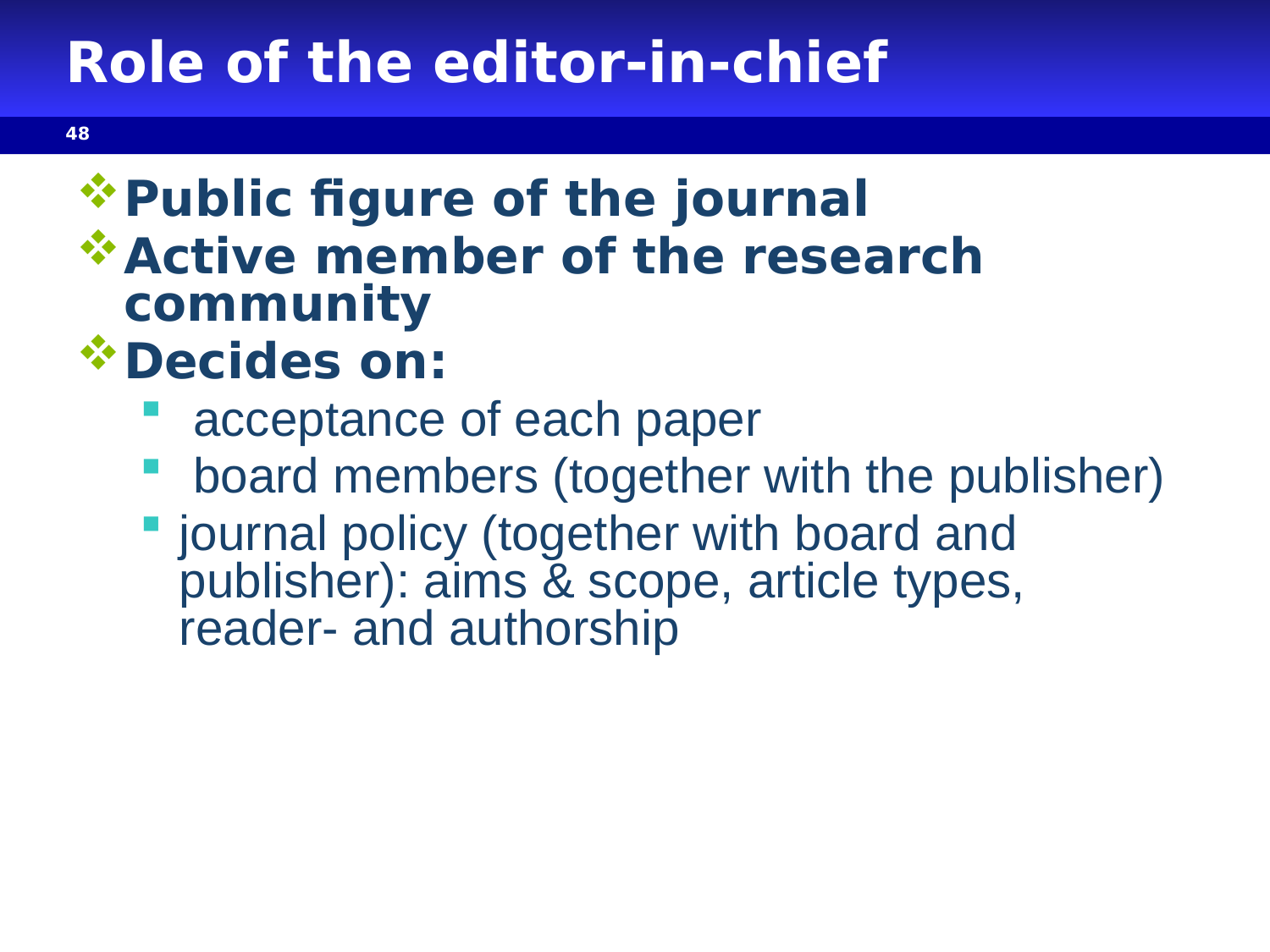

# Role of the editor-in-chief
48
Public figure of the journal
Active member of the research community
Decides on:
 acceptance of each paper
 board members (together with the publisher)
journal policy (together with board and publisher): aims & scope, article types, reader- and authorship